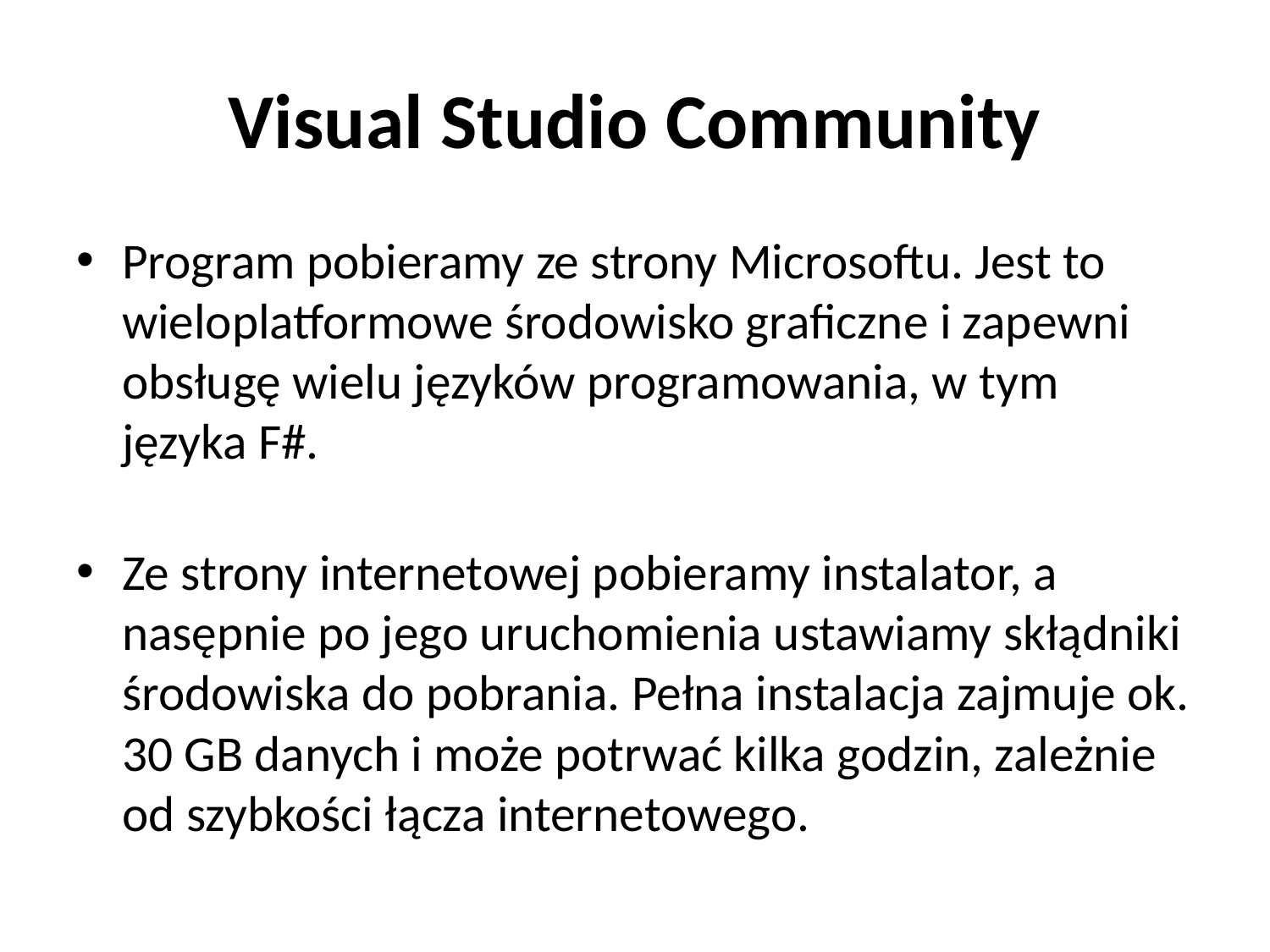

# Visual Studio Community
Program pobieramy ze strony Microsoftu. Jest to wieloplatformowe środowisko graficzne i zapewni obsługę wielu języków programowania, w tym języka F#.
Ze strony internetowej pobieramy instalator, a nasępnie po jego uruchomienia ustawiamy skłądniki środowiska do pobrania. Pełna instalacja zajmuje ok. 30 GB danych i może potrwać kilka godzin, zależnie od szybkości łącza internetowego.